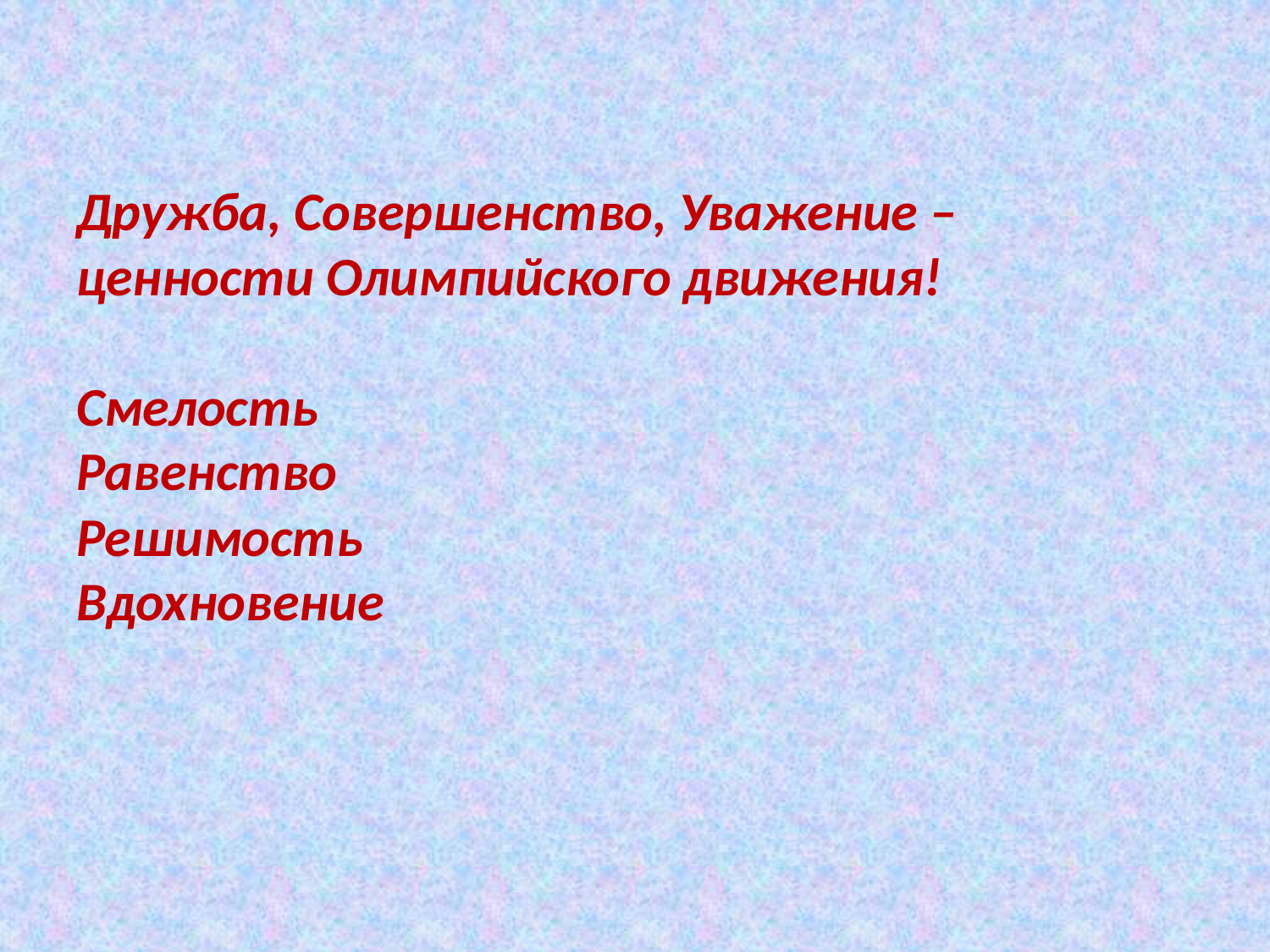

# Дружба, Совершенство, Уважение – ценности Олимпийского движения! Смелость Равенство Решимость Вдохновение